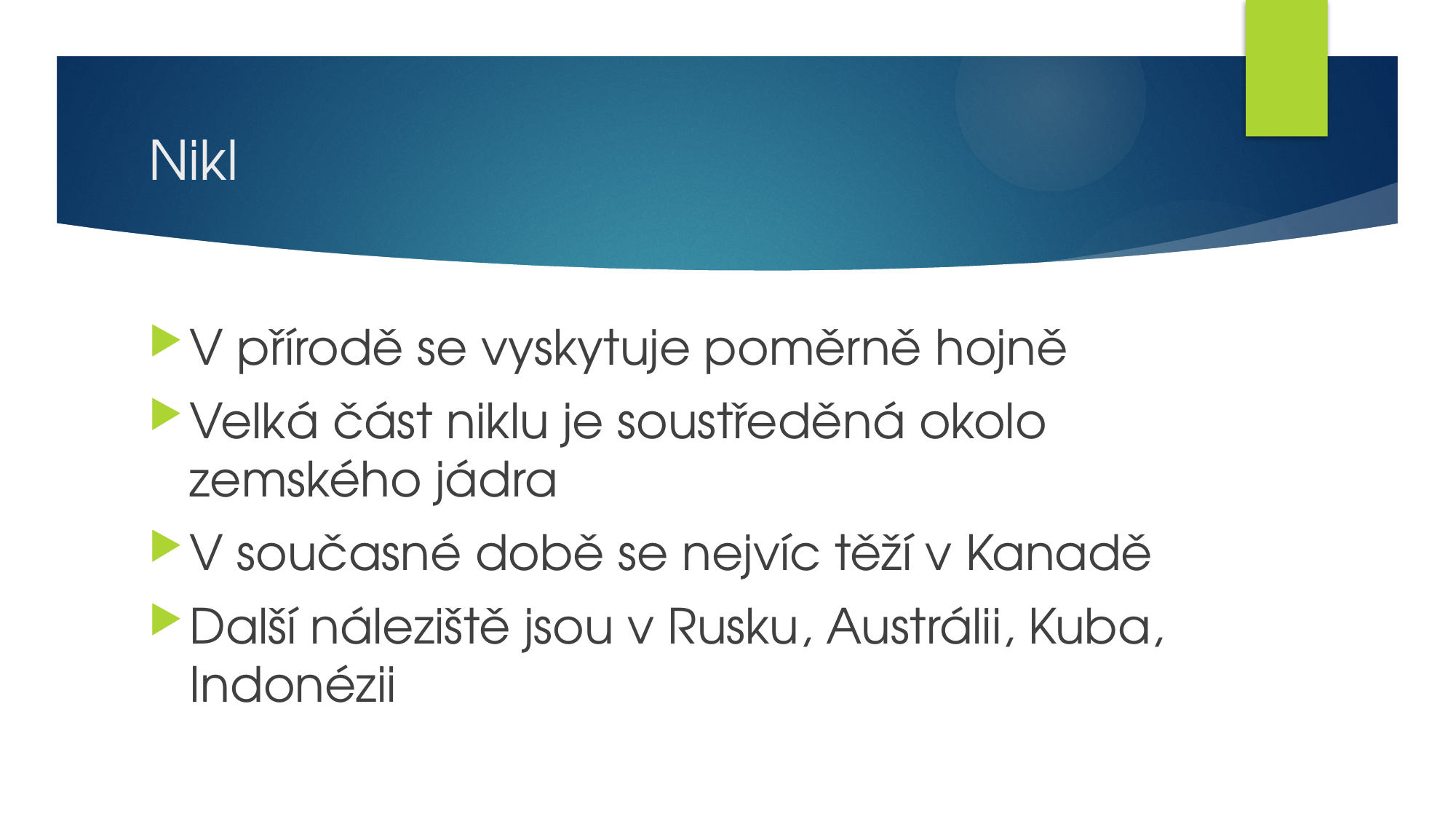

# Nikl
V přírodě se vyskytuje poměrně hojně
Velká část niklu je soustředěná okolo zemského jádra
V současné době se nejvíc těží v Kanadě
Další náleziště jsou v Rusku, Austrálii, Kuba, Indonézii